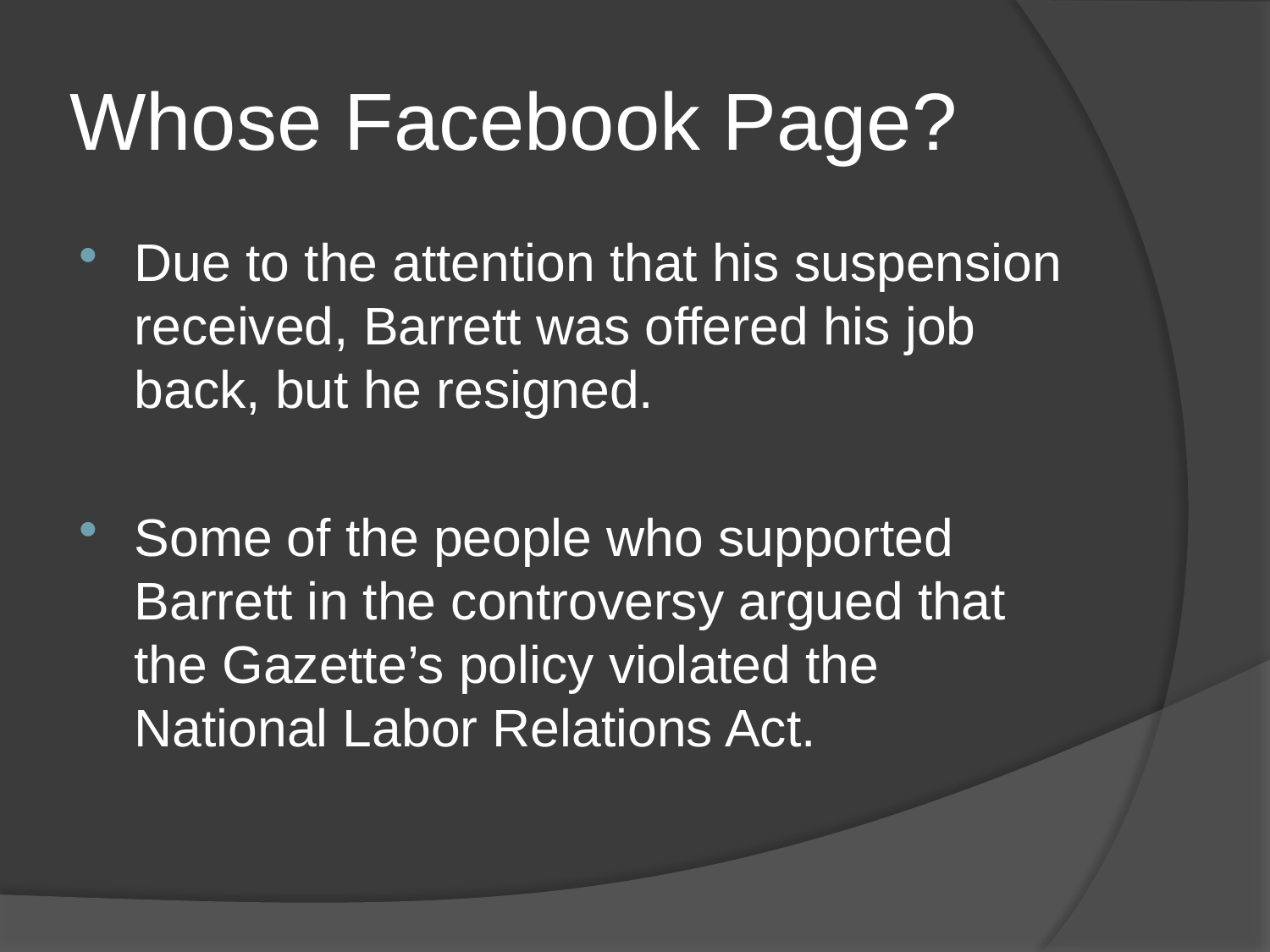

# Whose Facebook Page?
Due to the attention that his suspension received, Barrett was offered his job back, but he resigned.

Some of the people who supported Barrett in the controversy argued that the Gazette’s policy violated the  National Labor Relations Act.